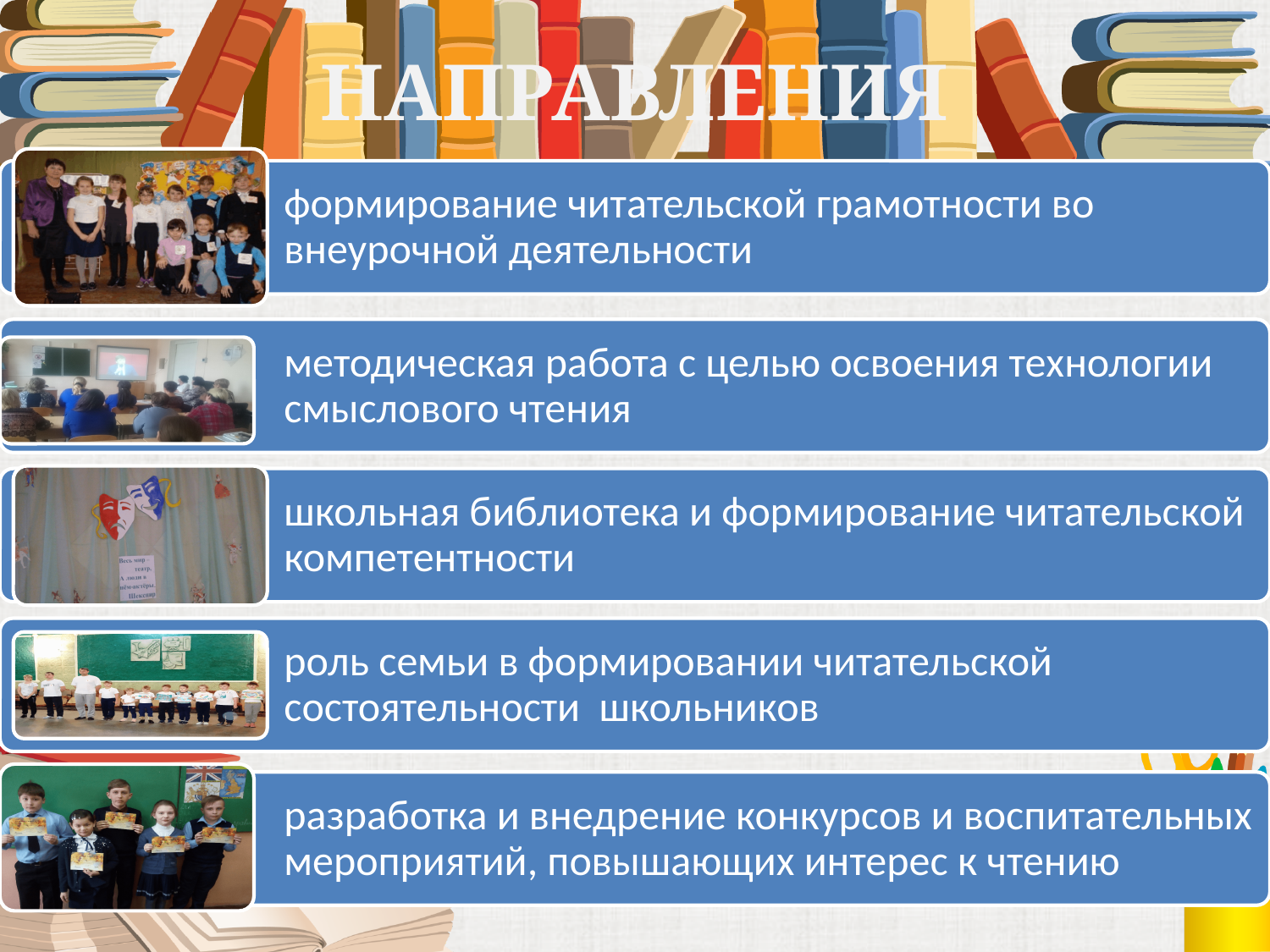

# НАПРАВЛЕНИЯ
формирование читательской грамотности во внеурочной деятельности
методическая работа с целью освоения технологии смыслового чтения
школьная библиотека и формирование читательской компетентности
роль семьи в формировании читательской состоятельности  школьников
разработка и внедрение конкурсов и воспитательных мероприятий, повышающих интерес к чтению